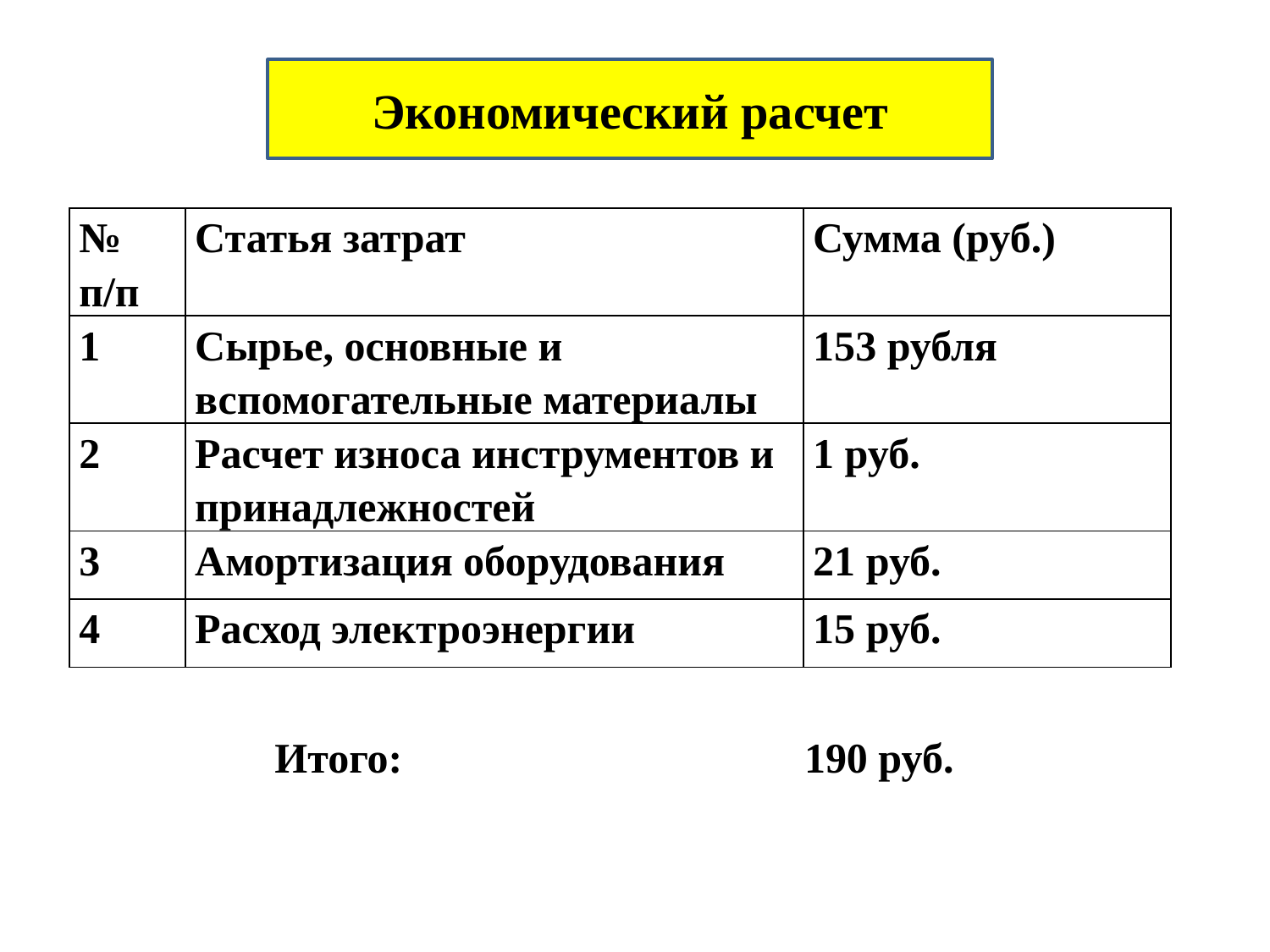

Экономический расчет
| № п/п | Статья затрат | Сумма (руб.) |
| --- | --- | --- |
| 1 | Сырье, основные и вспомогательные материалы | 153 рубля |
| 2 | Расчет износа инструментов и принадлежностей | 1 руб. |
| 3 | Амортизация оборудования | 21 руб. |
| 4 | Расход электроэнергии | 15 руб. |
                     Итого:                                      190 руб.